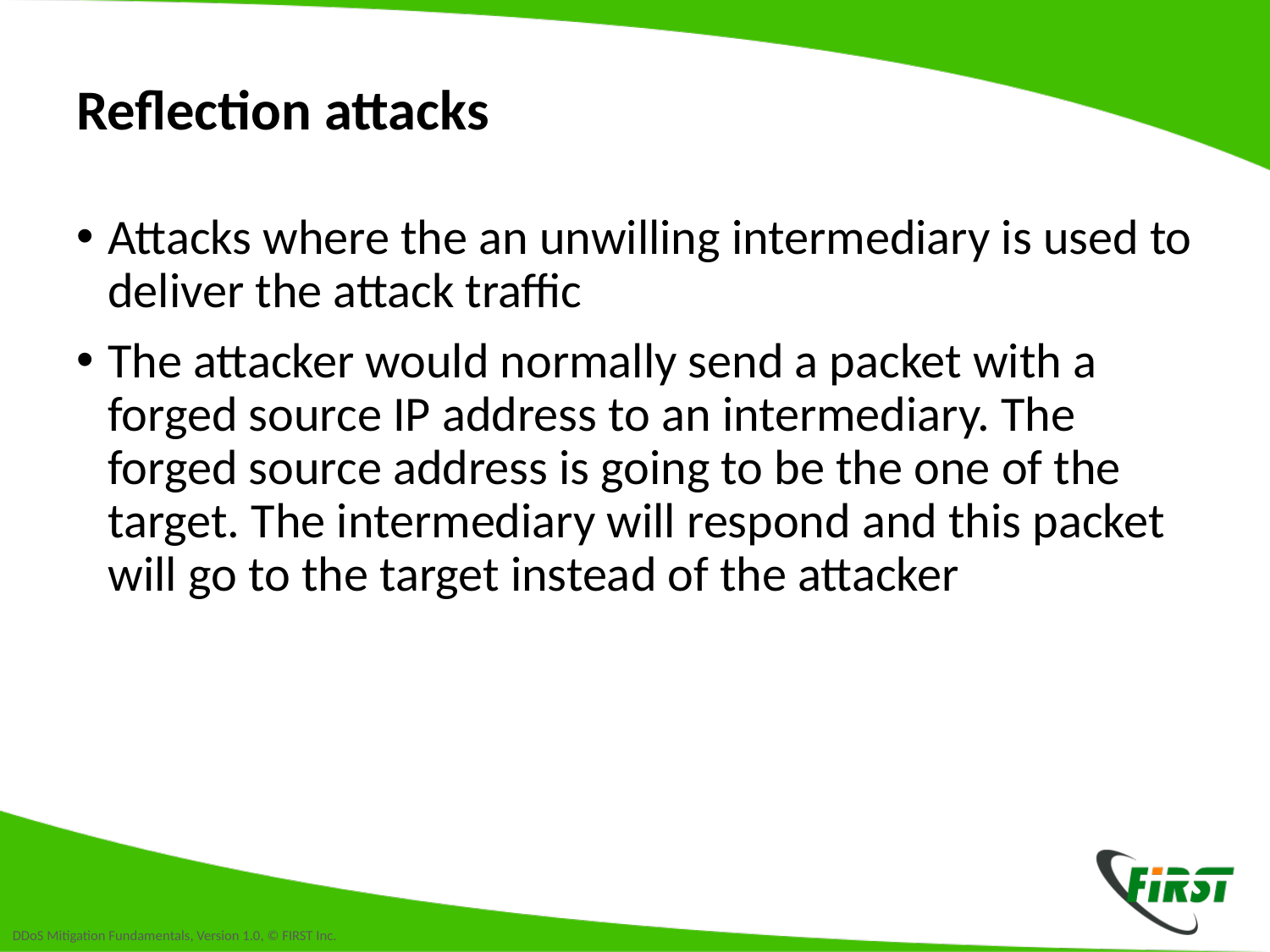

# Reflection attacks
Attacks where the an unwilling intermediary is used to deliver the attack traffic
The attacker would normally send a packet with a forged source IP address to an intermediary. The forged source address is going to be the one of the target. The intermediary will respond and this packet will go to the target instead of the attacker